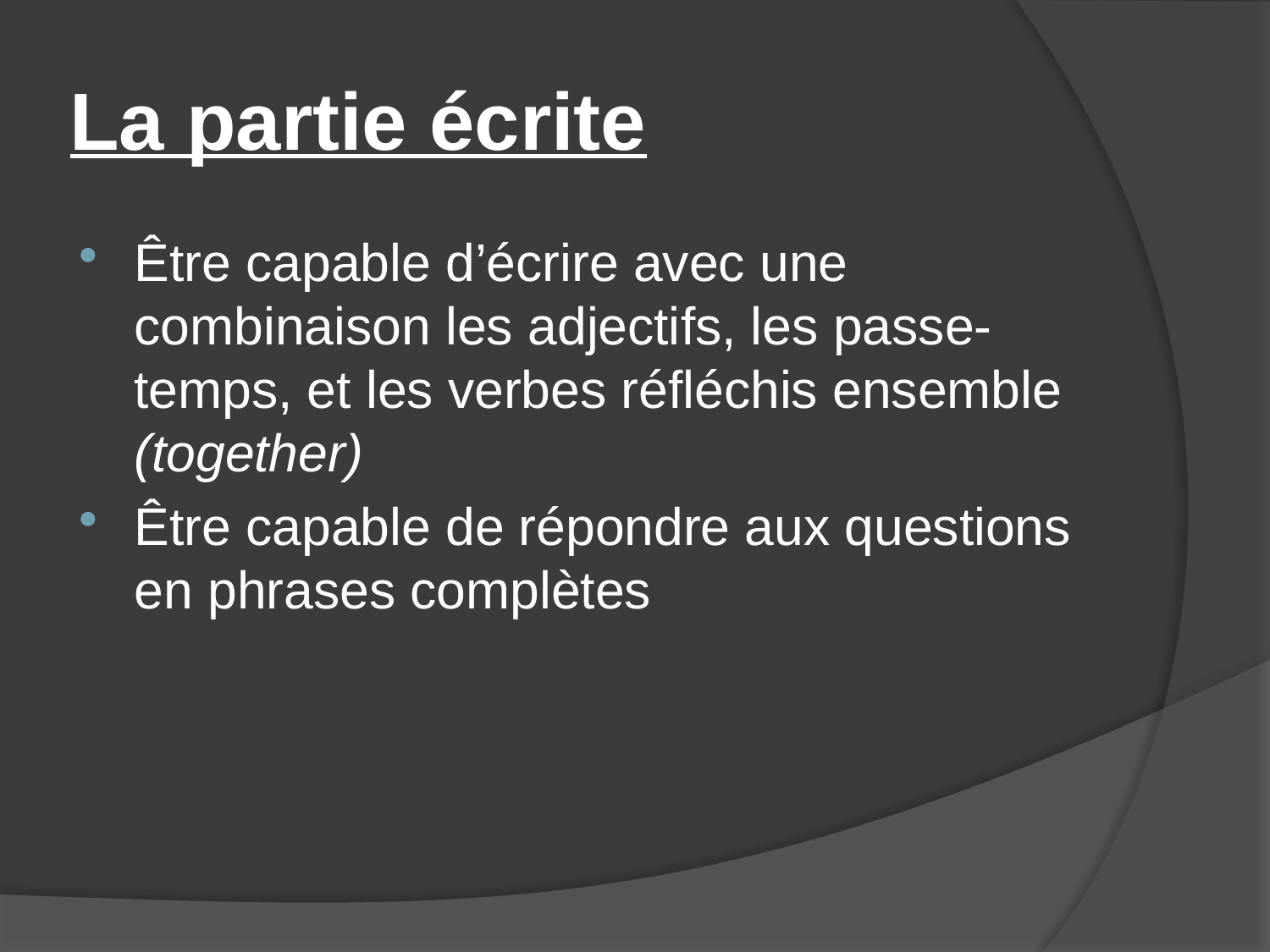

# La partie écrite
Être capable d’écrire avec une combinaison les adjectifs, les passe-temps, et les verbes réfléchis ensemble (together)
Être capable de répondre aux questions en phrases complètes